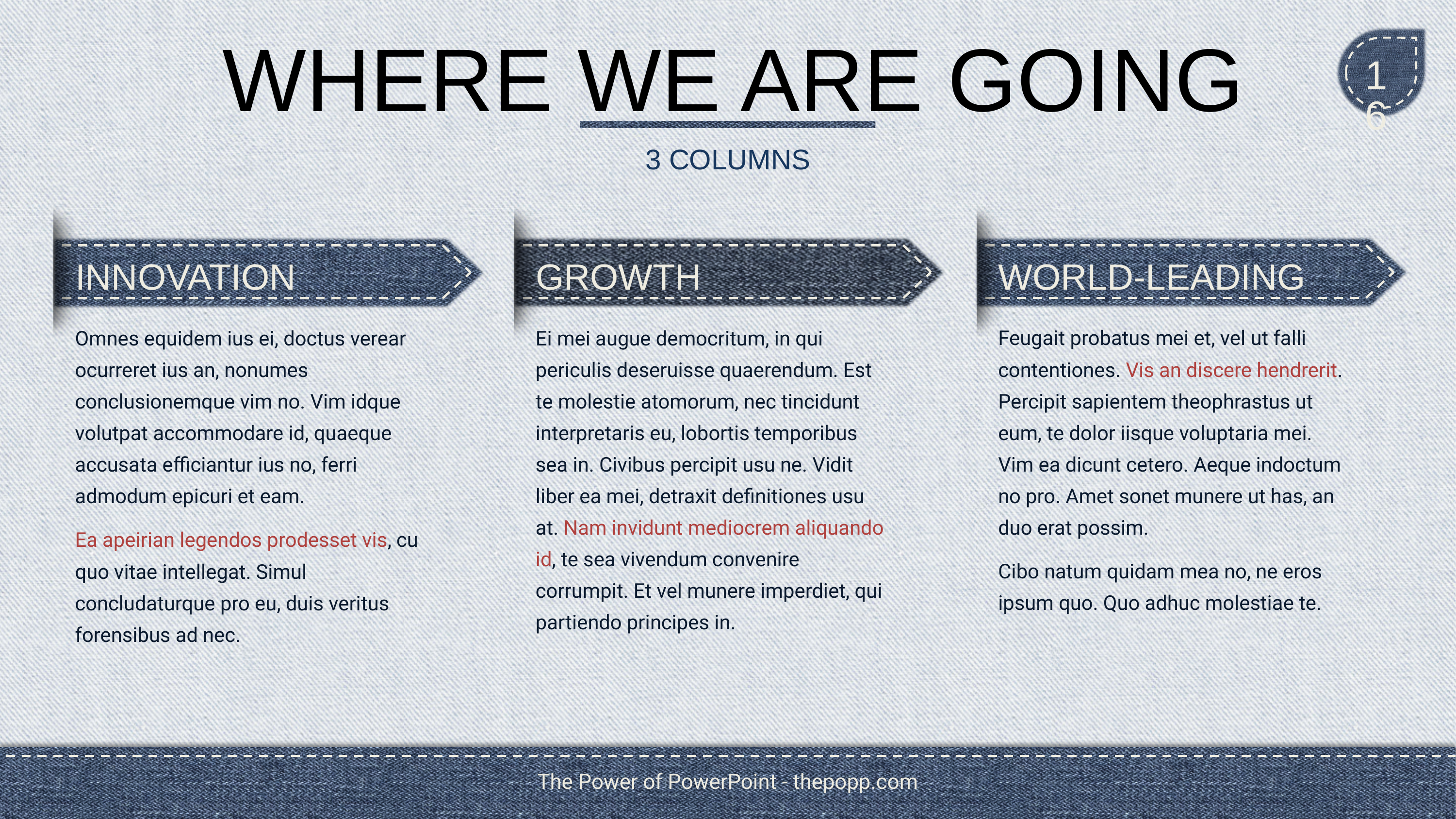

# WHERE WE ARE GOING
16
3 COLUMNS
WORLD-LEADING
GROWTH
INNOVATION
Feugait probatus mei et, vel ut falli contentiones. Vis an discere hendrerit. Percipit sapientem theophrastus ut eum, te dolor iisque voluptaria mei. Vim ea dicunt cetero. Aeque indoctum no pro. Amet sonet munere ut has, an duo erat possim.
Cibo natum quidam mea no, ne eros ipsum quo. Quo adhuc molestiae te.
Ei mei augue democritum, in qui periculis deseruisse quaerendum. Est te molestie atomorum, nec tincidunt interpretaris eu, lobortis temporibus sea in. Civibus percipit usu ne. Vidit liber ea mei, detraxit definitiones usu at. Nam invidunt mediocrem aliquando id, te sea vivendum convenire corrumpit. Et vel munere imperdiet, qui partiendo principes in.
Omnes equidem ius ei, doctus verear ocurreret ius an, nonumes conclusionemque vim no. Vim idque volutpat accommodare id, quaeque accusata efficiantur ius no, ferri admodum epicuri et eam.
Ea apeirian legendos prodesset vis, cu quo vitae intellegat. Simul concludaturque pro eu, duis veritus forensibus ad nec.
The Power of PowerPoint - thepopp.com